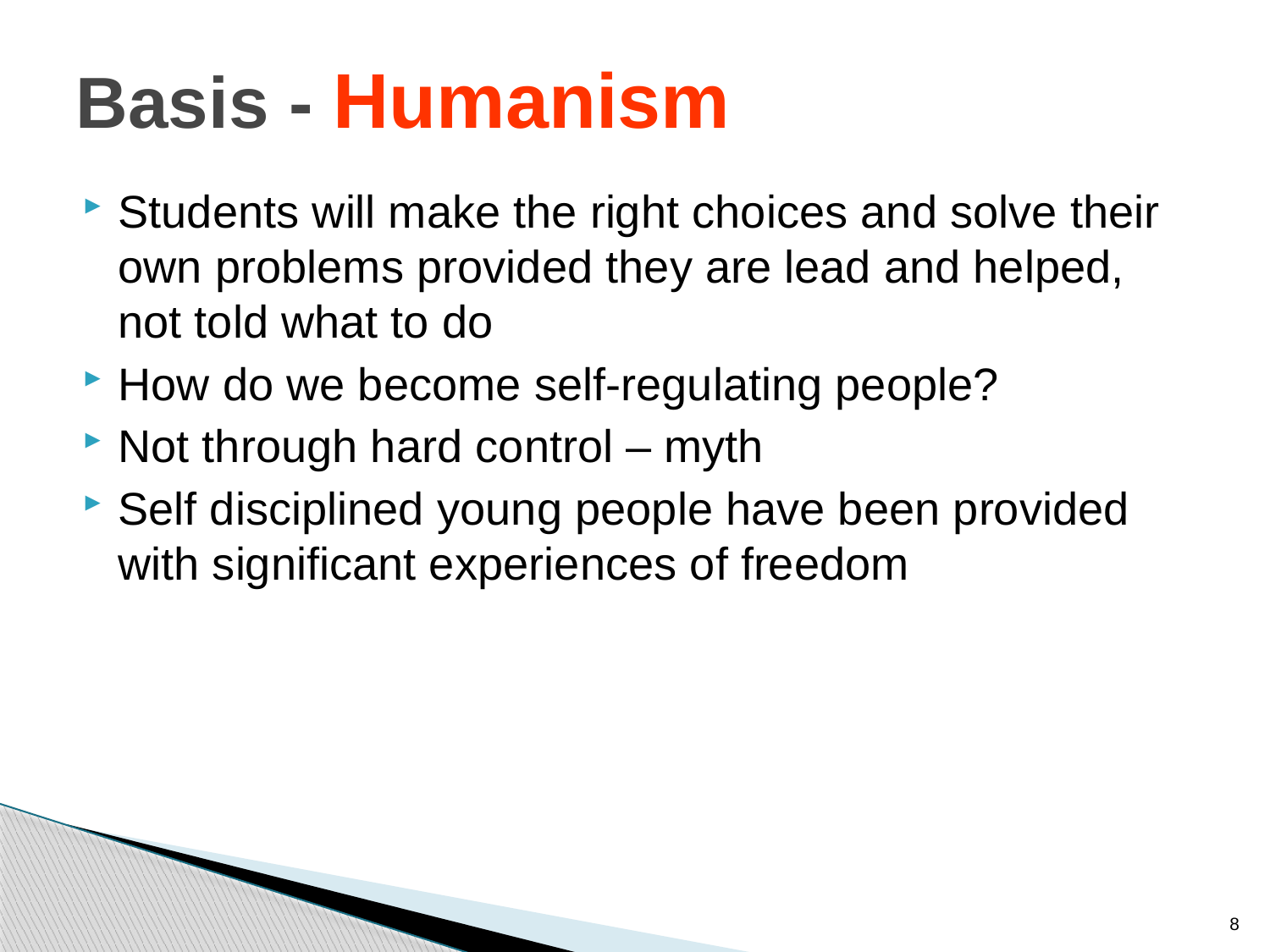

# Basis - Humanism
Students will make the right choices and solve their own problems provided they are lead and helped, not told what to do
How do we become self-regulating people?
Not through hard control – myth
Self disciplined young people have been provided with significant experiences of freedom
8